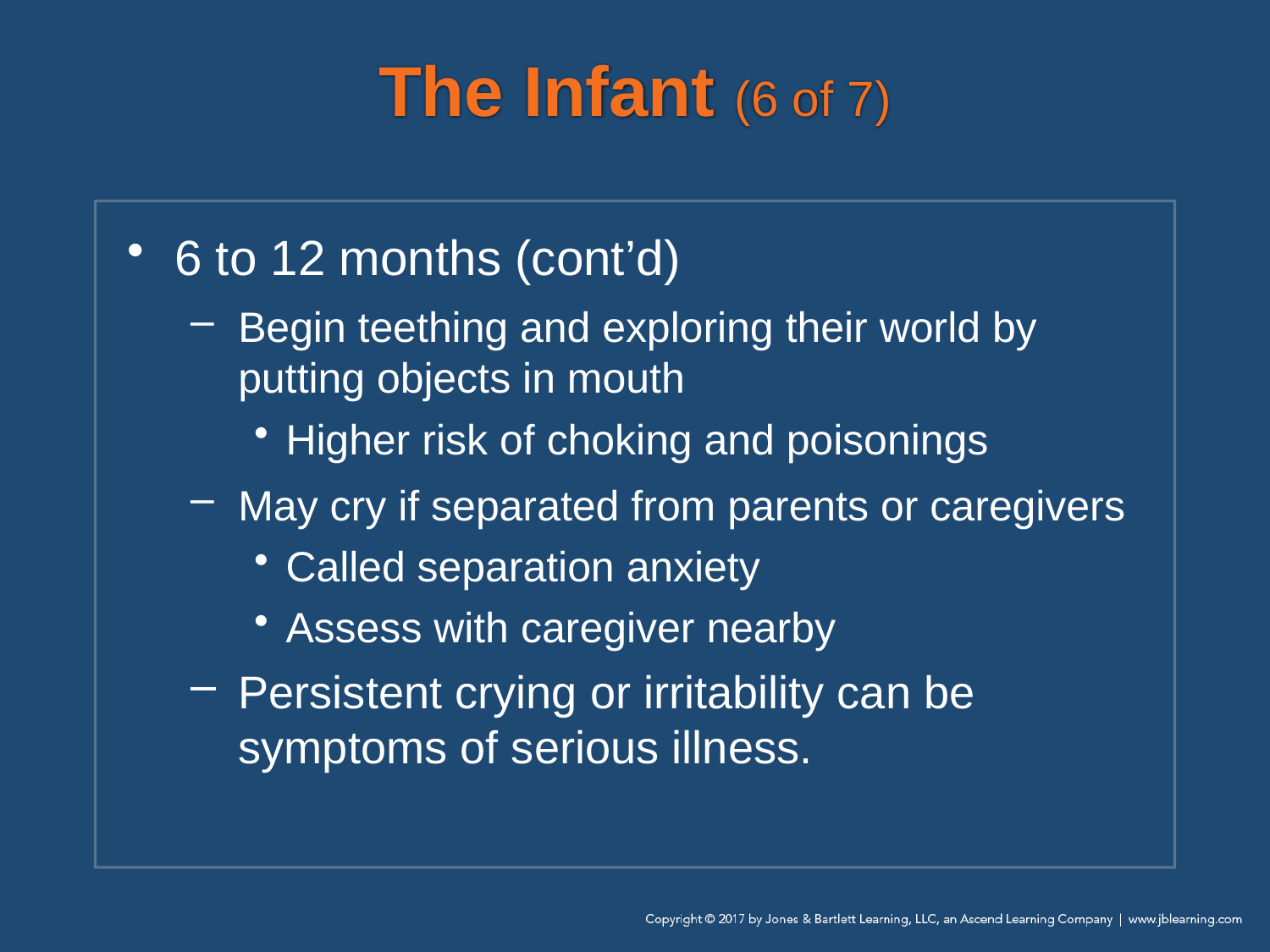

# The Infant (6 of 7)
6 to 12 months (cont’d)
Begin teething and exploring their world by putting objects in mouth
Higher risk of choking and poisonings
May cry if separated from parents or caregivers
Called separation anxiety
Assess with caregiver nearby
Persistent crying or irritability can be symptoms of serious illness.